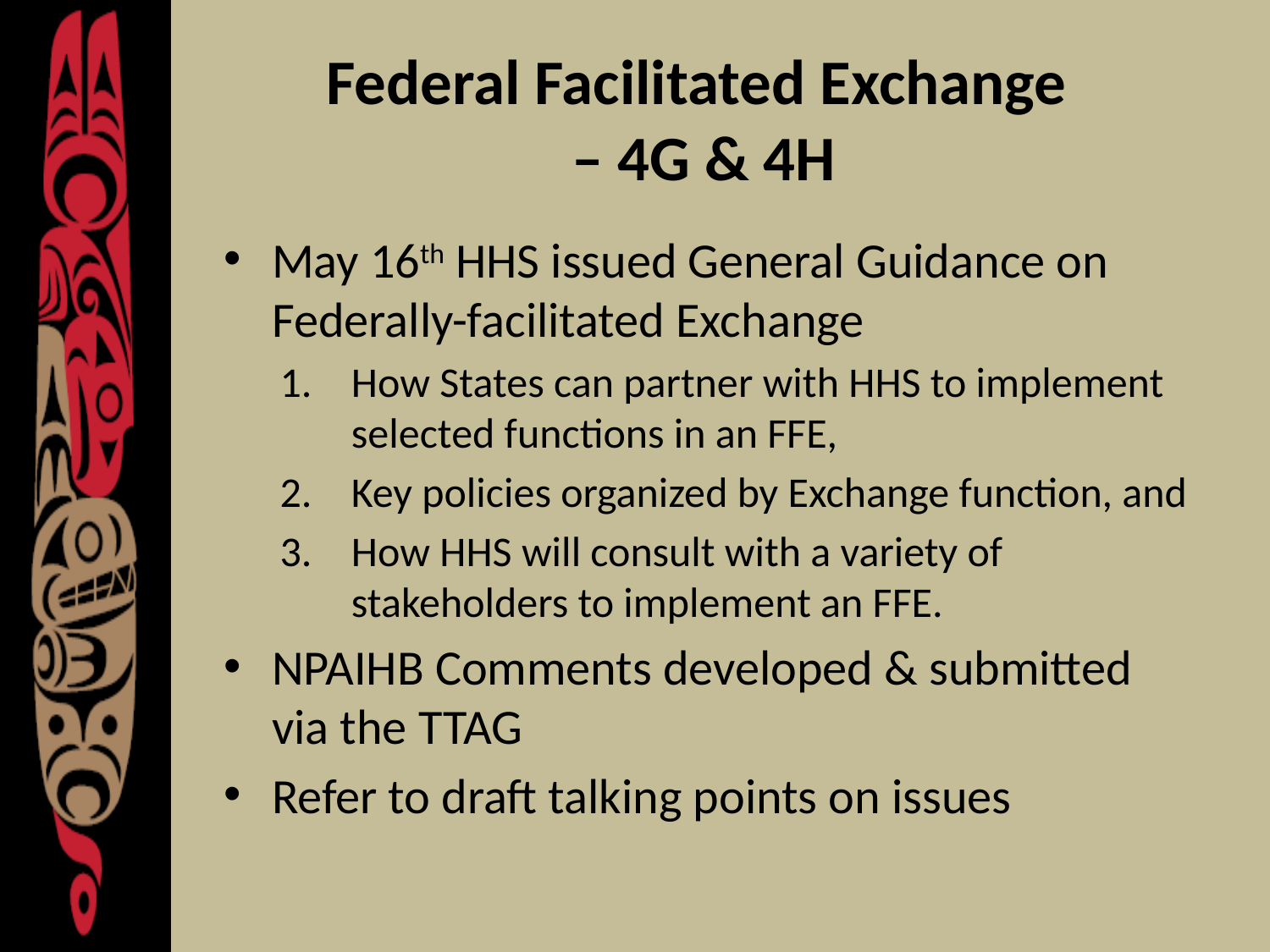

# Federal Facilitated Exchange – 4G & 4H
May 16th HHS issued General Guidance on Federally-facilitated Exchange
How States can partner with HHS to implement selected functions in an FFE,
Key policies organized by Exchange function, and
How HHS will consult with a variety of stakeholders to implement an FFE.
NPAIHB Comments developed & submitted via the TTAG
Refer to draft talking points on issues